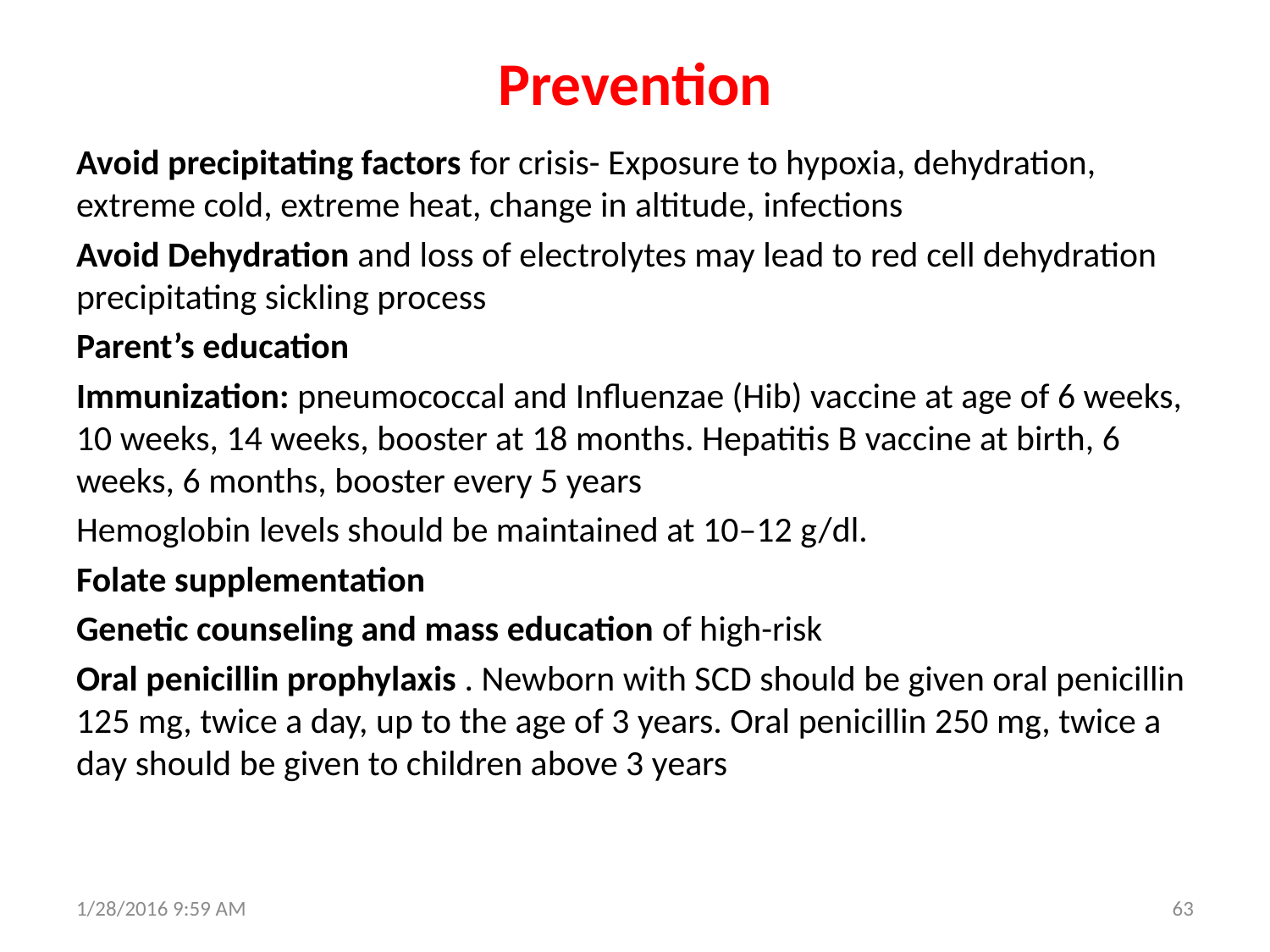

# Prevention
Avoid precipitating factors for crisis- Exposure to hypoxia, dehydration, extreme cold, extreme heat, change in altitude, infections
Avoid Dehydration and loss of electrolytes may lead to red cell dehydration precipitating sickling process
Parent’s education
Immunization: pneumococcal and Influenzae (Hib) vaccine at age of 6 weeks, 10 weeks, 14 weeks, booster at 18 months. Hepatitis B vaccine at birth, 6 weeks, 6 months, booster every 5 years
Hemoglobin levels should be maintained at 10–12 g/dl.
Folate supplementation
Genetic counseling and mass education of high-risk
Oral penicillin prophylaxis . Newborn with SCD should be given oral penicillin 125 mg, twice a day, up to the age of 3 years. Oral penicillin 250 mg, twice a day should be given to children above 3 years

1/28/2016 9:59 AM
63